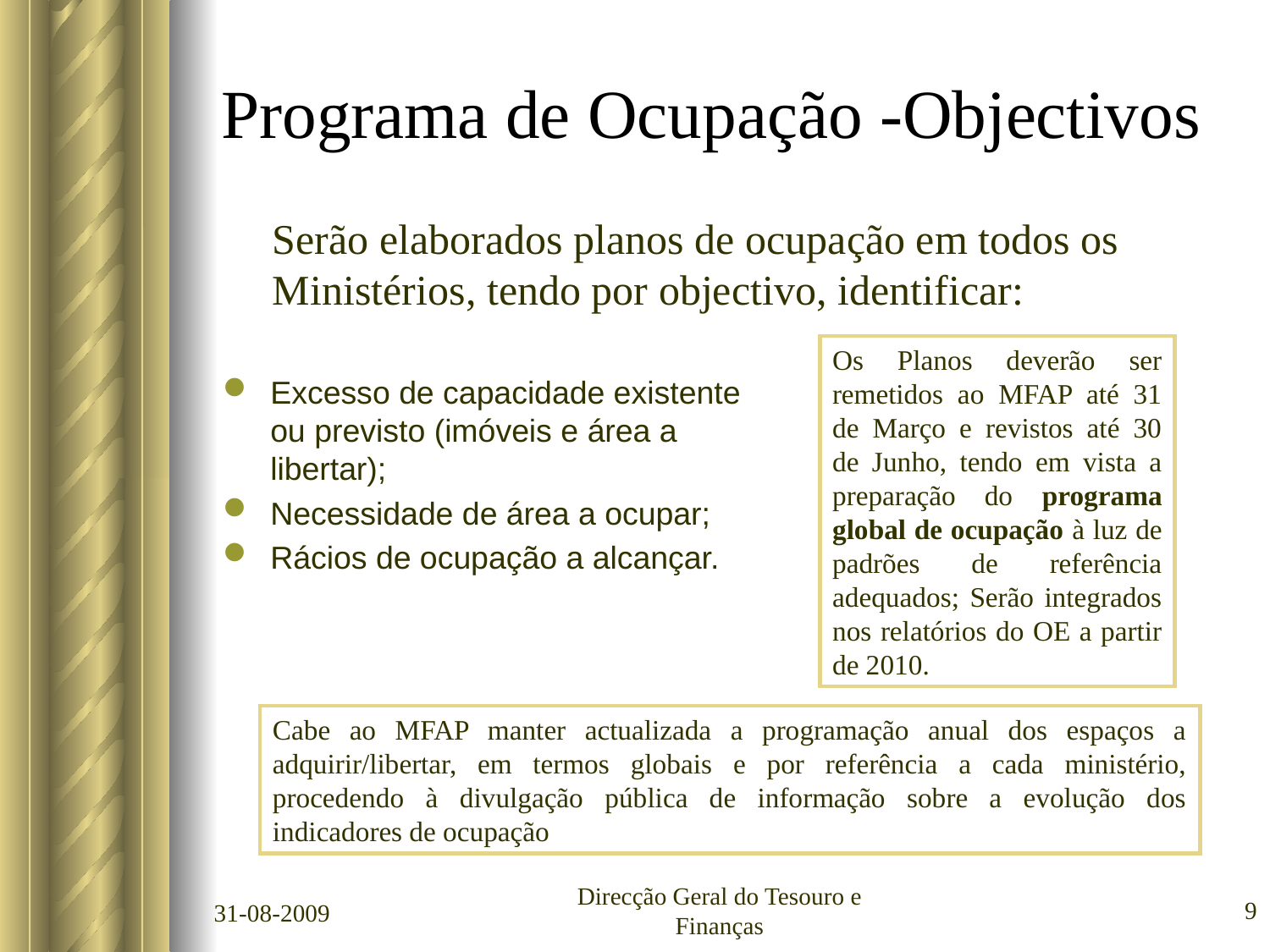

# Programa de Ocupação -Objectivos
Serão elaborados planos de ocupação em todos os Ministérios, tendo por objectivo, identificar:

Os Planos deverão ser remetidos ao MFAP até 31 de Março e revistos até 30 de Junho, tendo em vista a preparação do programa global de ocupação à luz de padrões de referência adequados; Serão integrados nos relatórios do OE a partir de 2010.
Excesso de capacidade existente ou previsto (imóveis e área a libertar);
Necessidade de área a ocupar;
Rácios de ocupação a alcançar.
Cabe ao MFAP manter actualizada a programação anual dos espaços a adquirir/libertar, em termos globais e por referência a cada ministério, procedendo à divulgação pública de informação sobre a evolução dos indicadores de ocupação
31-08-2009
Direcção Geral do Tesouro e Finanças
9